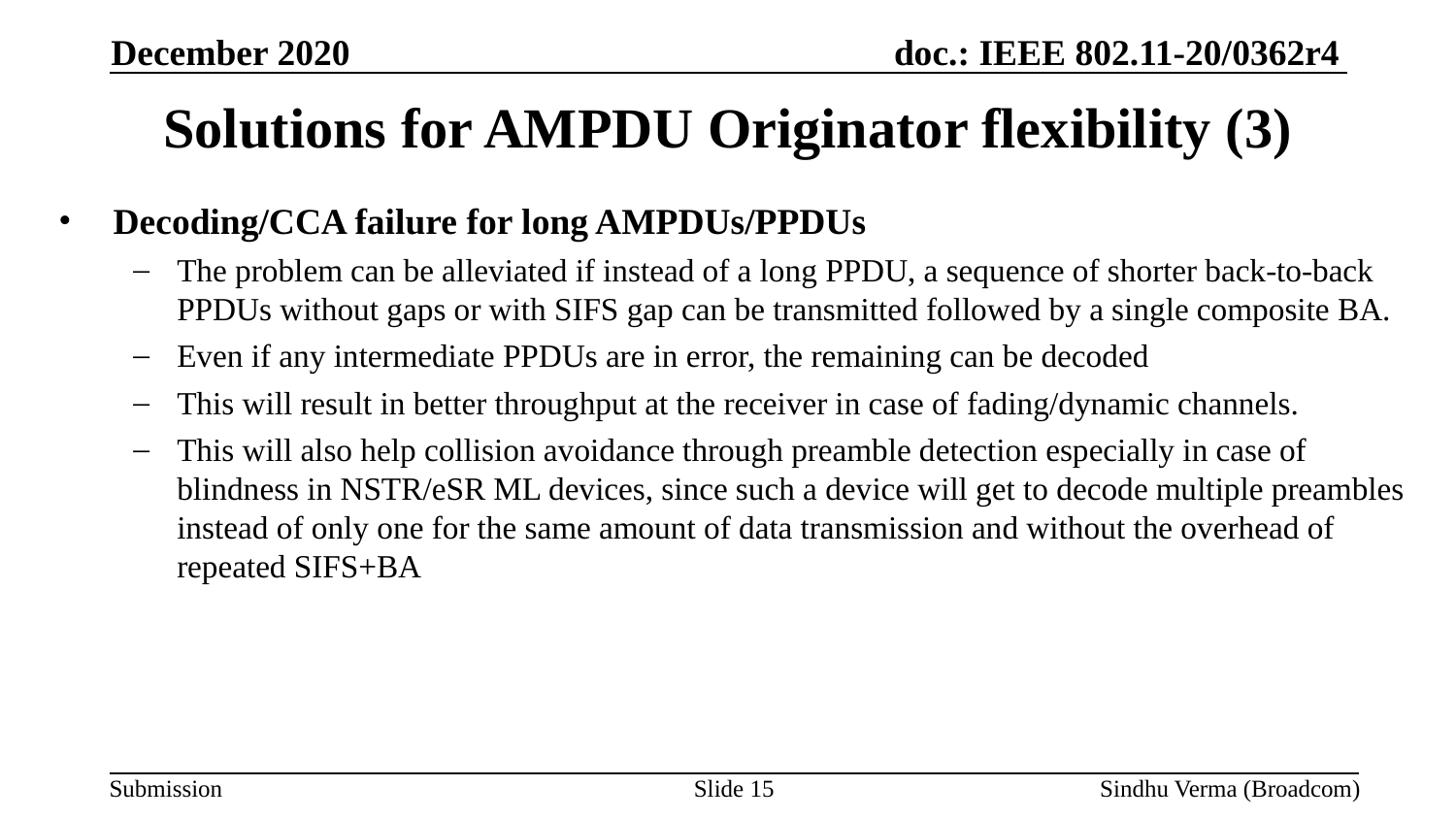

December 2020
# Solutions for AMPDU Originator flexibility (3)
Decoding/CCA failure for long AMPDUs/PPDUs
The problem can be alleviated if instead of a long PPDU, a sequence of shorter back-to-back PPDUs without gaps or with SIFS gap can be transmitted followed by a single composite BA.
Even if any intermediate PPDUs are in error, the remaining can be decoded
This will result in better throughput at the receiver in case of fading/dynamic channels.
This will also help collision avoidance through preamble detection especially in case of blindness in NSTR/eSR ML devices, since such a device will get to decode multiple preambles instead of only one for the same amount of data transmission and without the overhead of repeated SIFS+BA

Slide 15
Sindhu Verma (Broadcom)